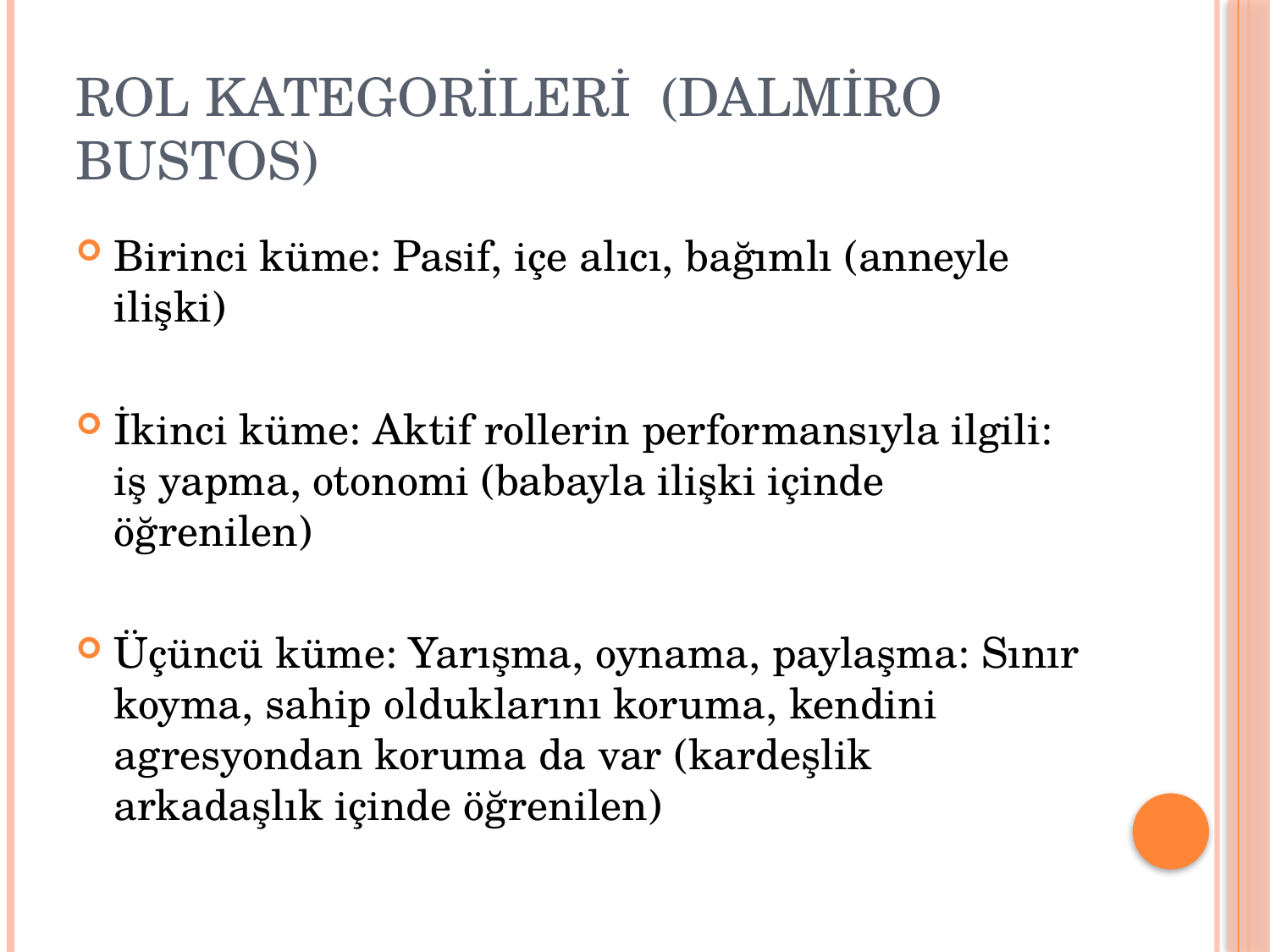

# Rol kategorileri  (Dalmiro Bustos)
Birinci küme: Pasif, içe alıcı, bağımlı (anneyle ilişki)

İkinci küme: Aktif rollerin performansıyla ilgili: iş yapma, otonomi (babayla ilişki içinde öğrenilen)

Üçüncü küme: Yarışma, oynama, paylaşma: Sınır koyma, sahip olduklarını koruma, kendini agresyondan koruma da var (kardeşlik arkadaşlık içinde öğrenilen)